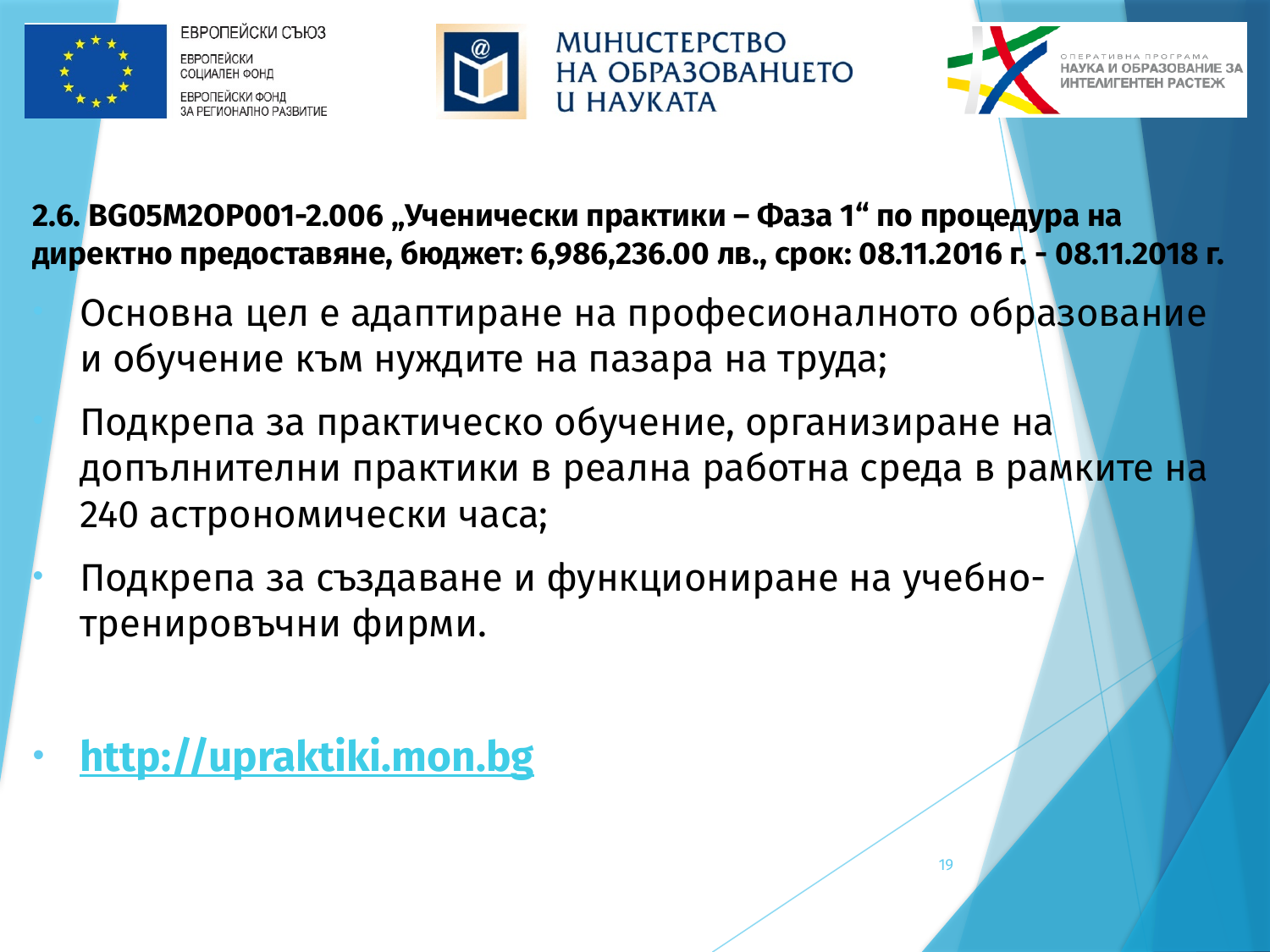

2.6. BG05M2ОP001-2.006 „Ученически практики – Фаза 1“ по процедура на директно предоставяне, бюджет: 6,986,236.00 лв., срок: 08.11.2016 г. - 08.11.2018 г.
Основна цел е адаптиране на професионалното образование и обучение към нуждите на пазара на труда;
Подкрепа за практическо обучение, организиране на допълнителни практики в реална работна среда в рамките на 240 астрономически часа;
Подкрепа за създаване и функциониране на учебно-тренировъчни фирми.

http://upraktiki.mon.bg

19